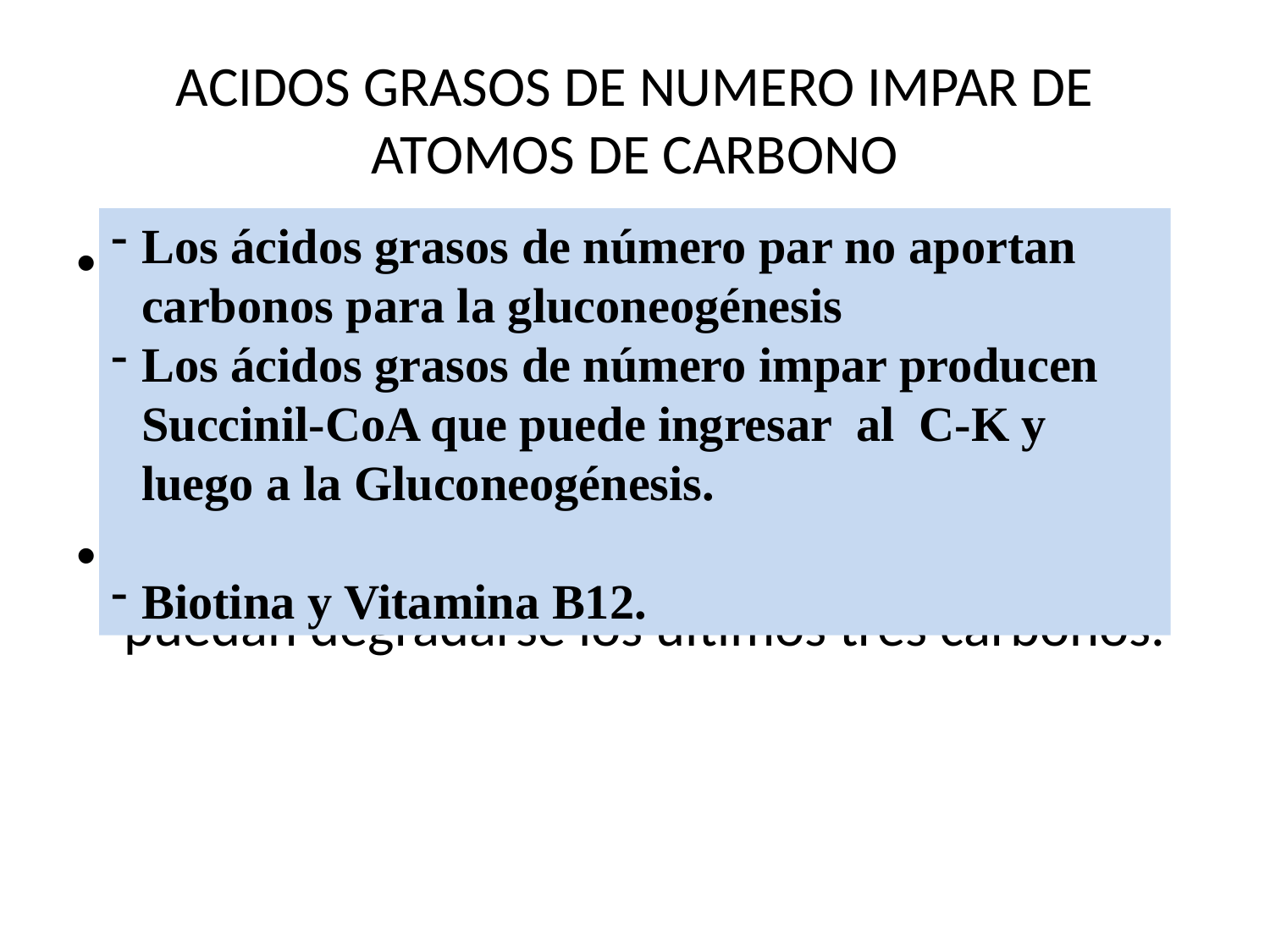

# ACIDOS GRASOS DE NUMERO IMPAR DE ATOMOS DE CARBONO
Los ácidos grasos de número par no aportan carbonos para la gluconeogénesis
Los ácidos grasos de número impar producen  Succinil-CoA que puede ingresar  al  C-K y luego a la Gluconeogénesis.

Biotina y Vitamina B12.
Que beneficios tiene la utilización de ácidos grasos de número impar frente a los de número par de átomos de carbonos.

Que vitaminas son necesarias para que puedan degradarse los últimos tres carbonos.